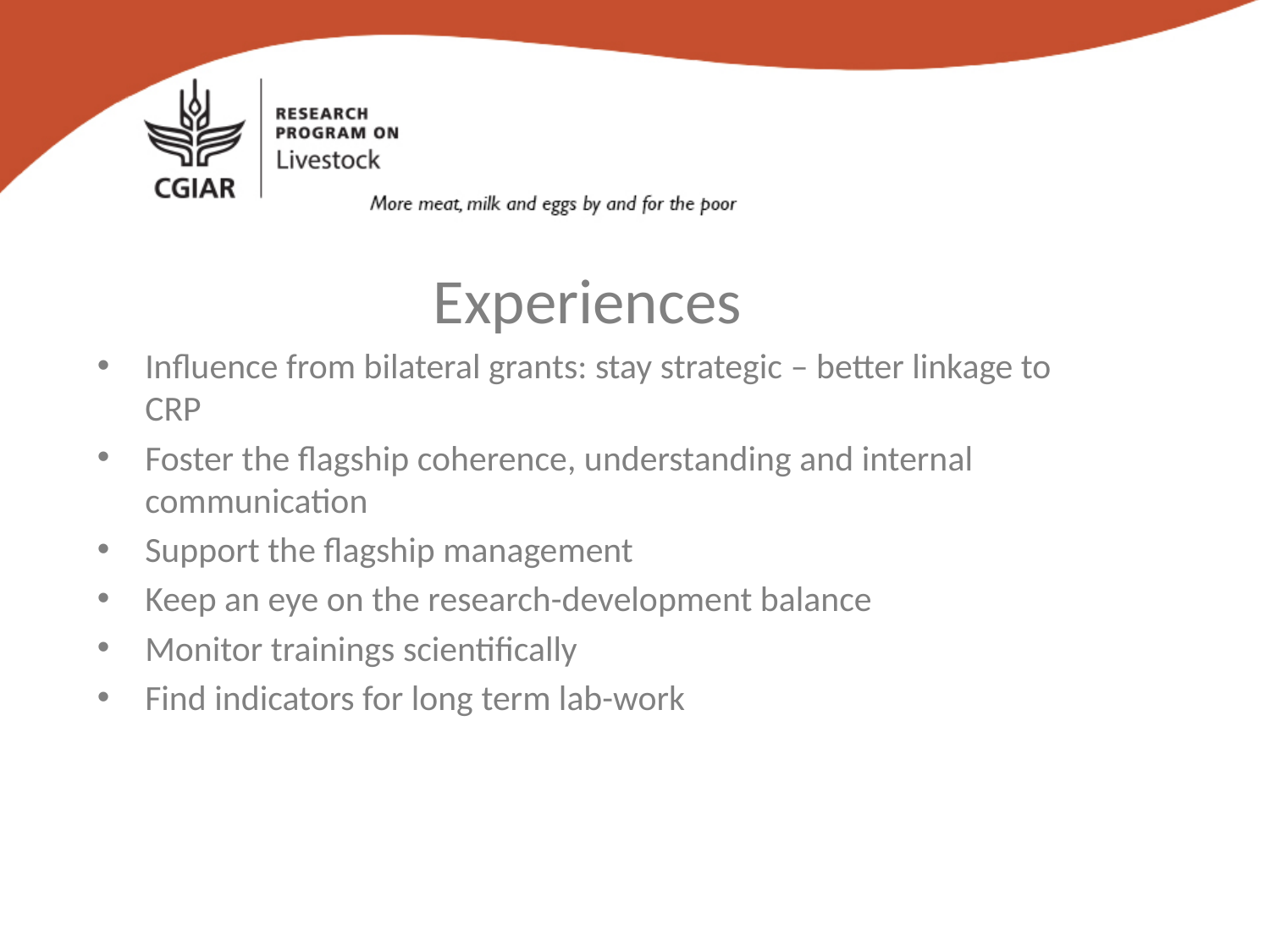

Experiences
Influence from bilateral grants: stay strategic – better linkage to CRP
Foster the flagship coherence, understanding and internal communication
Support the flagship management
Keep an eye on the research-development balance
Monitor trainings scientifically
Find indicators for long term lab-work